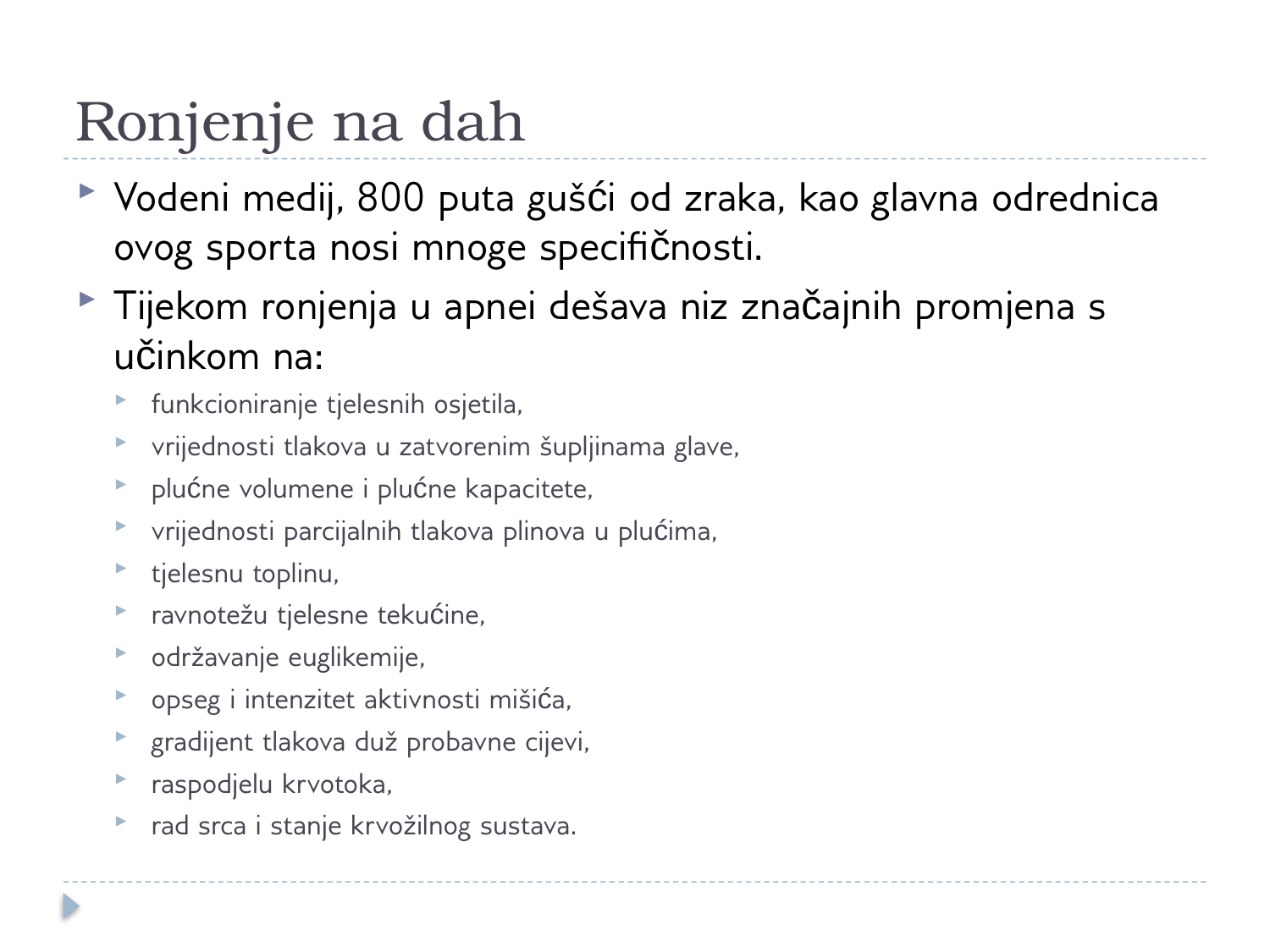

# Ronjenje na dah
Vodeni medij, 800 puta gušći od zraka, kao glavna odrednica ovog sporta nosi mnoge specifičnosti.
Tijekom ronjenja u apnei dešava niz značajnih promjena s učinkom na:
funkcioniranje tjelesnih osjetila,
vrijednosti tlakova u zatvorenim šupljinama glave,
plućne volumene i plućne kapacitete,
vrijednosti parcijalnih tlakova plinova u plućima,
tjelesnu toplinu,
ravnotežu tjelesne tekućine,
održavanje euglikemije,
opseg i intenzitet aktivnosti mišića,
gradijent tlakova duž probavne cijevi,
raspodjelu krvotoka,
rad srca i stanje krvožilnog sustava.